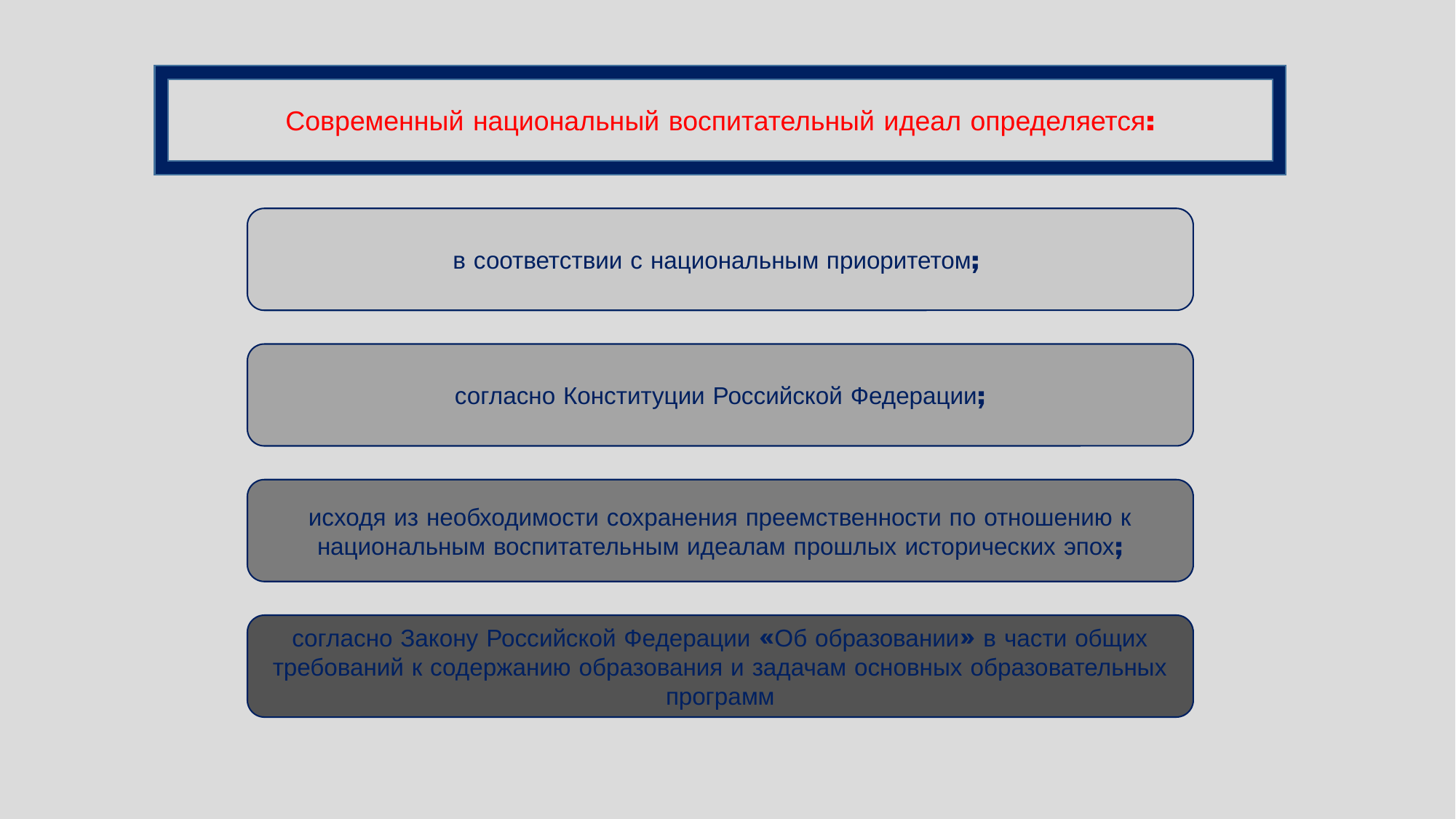

Современный национальный воспитательный идеал определяется:
в соответствии с национальным приоритетом;
согласно Конституции Российской Федерации;

исходя из необходимости сохранения преемственности по отношению к национальным воспитательным идеалам прошлых исторических эпох;

согласно Закону Российской Федерации «Об образовании» в части общих требований к содержанию образования и задачам основных образовательных программ